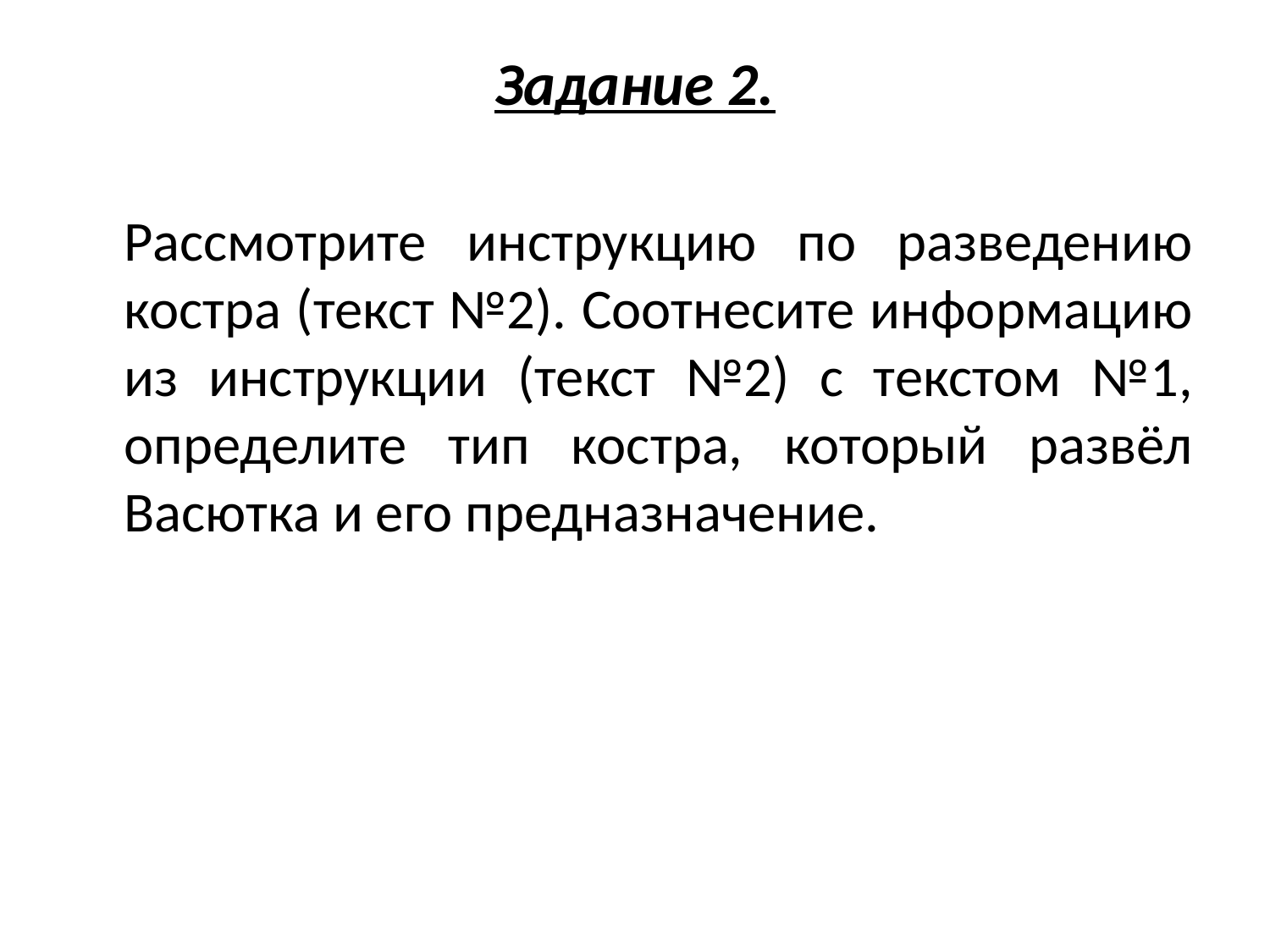

# Задание 2.
	Рассмотрите инструкцию по разведению костра (текст №2). Соотнесите информацию из инструкции (текст №2) с текстом №1, определите тип костра, который развёл Васютка и его предназначение.